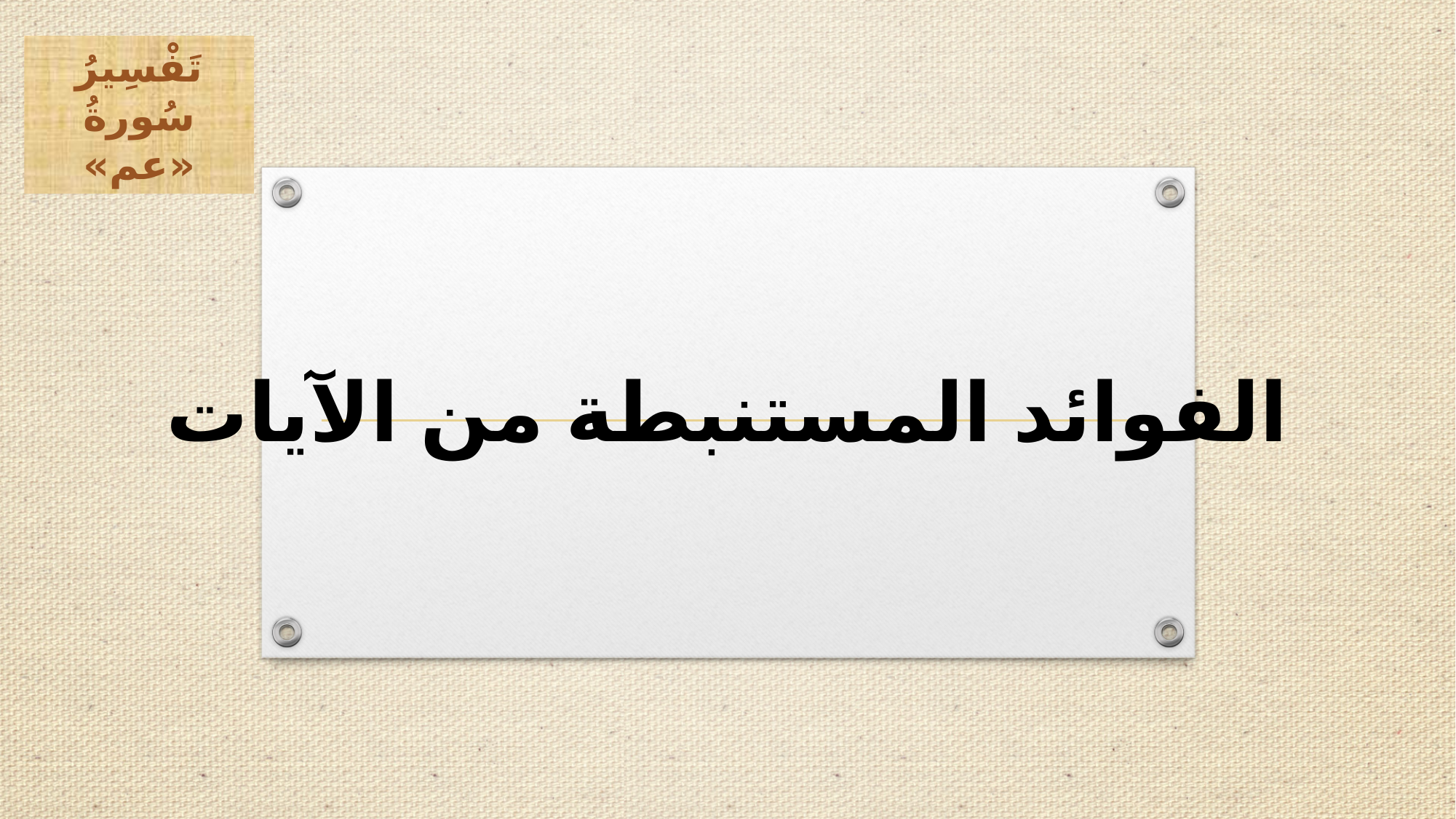

تَفْسِيرُ سُورةُ «عم»

الفوائد المستنبطة من الآيات